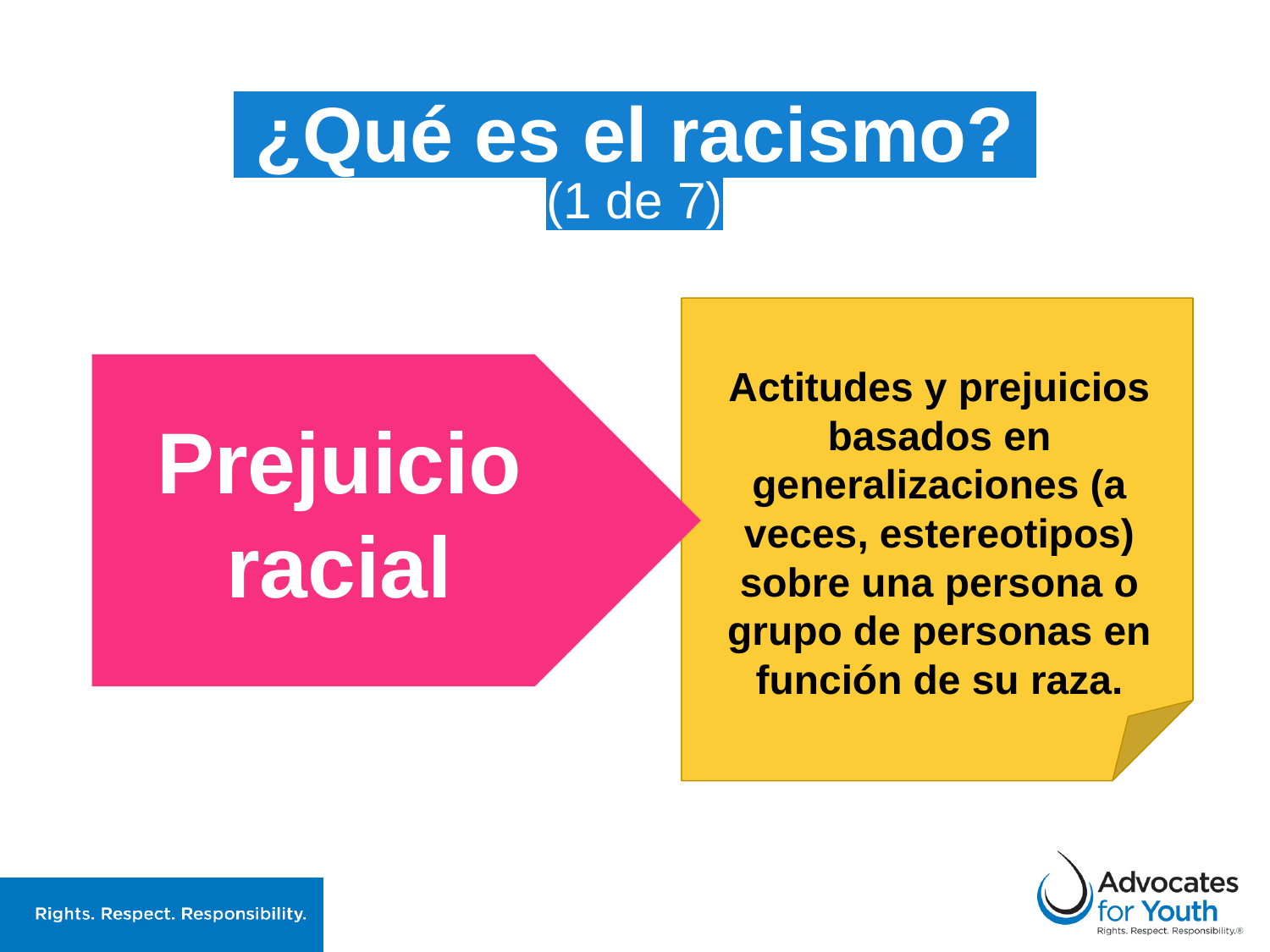

# ¿Qué es el racismo?
(1 de 7)

Actitudes y prejuicios basados en generalizaciones (a veces, estereotipos) sobre una persona o grupo de personas en función de su raza.
Prejuicio racial